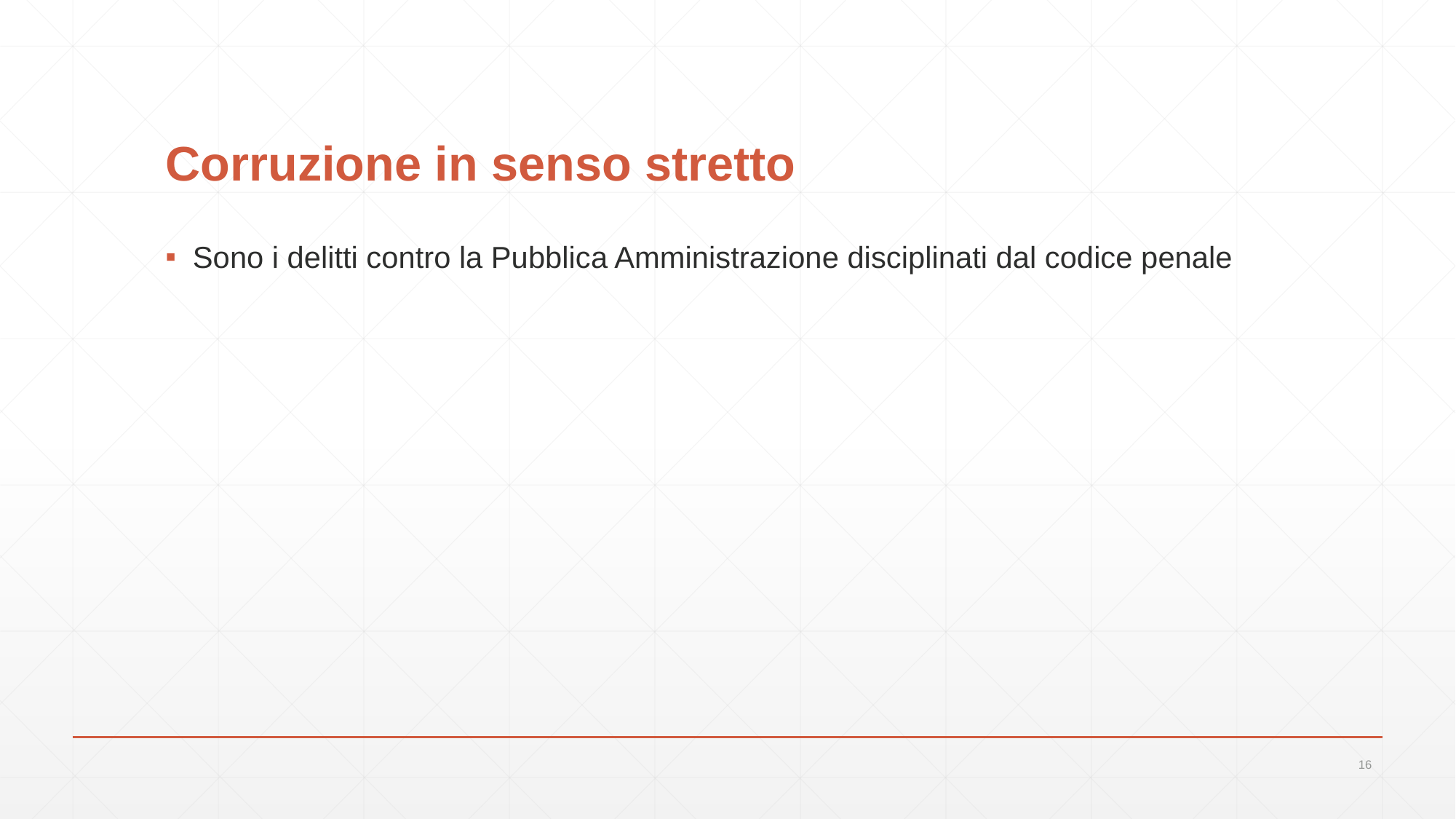

# Corruzione in senso stretto
Sono i delitti contro la Pubblica Amministrazione disciplinati dal codice penale

16